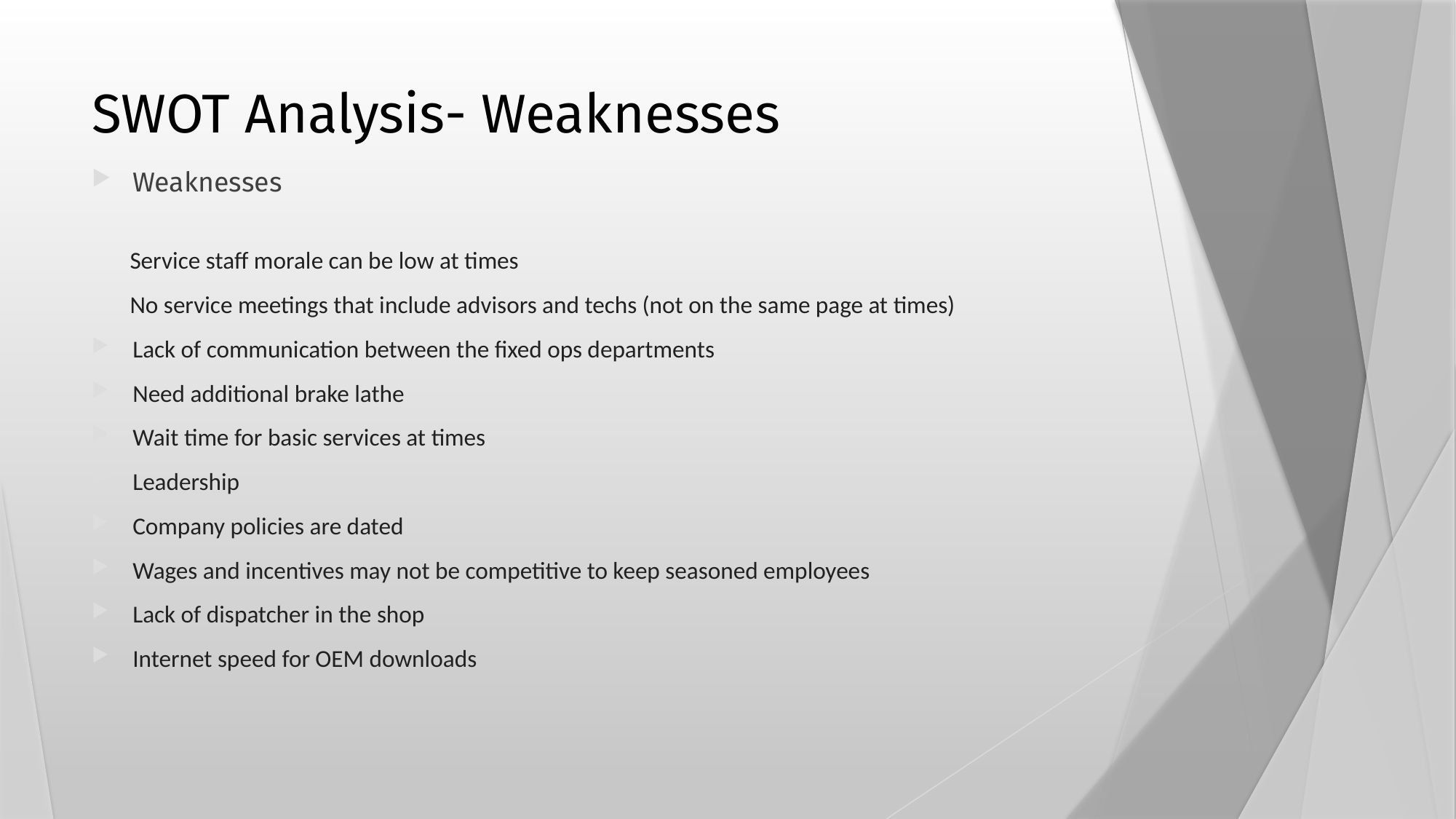

# SWOT Analysis- Weaknesses
Weaknesses
       Service staff morale can be low at times
       No service meetings that include advisors and techs (not on the same page at times)
Lack of communication between the fixed ops departments
Need additional brake lathe
Wait time for basic services at times
Leadership
Company policies are dated
Wages and incentives may not be competitive to keep seasoned employees
Lack of dispatcher in the shop
Internet speed for OEM downloads